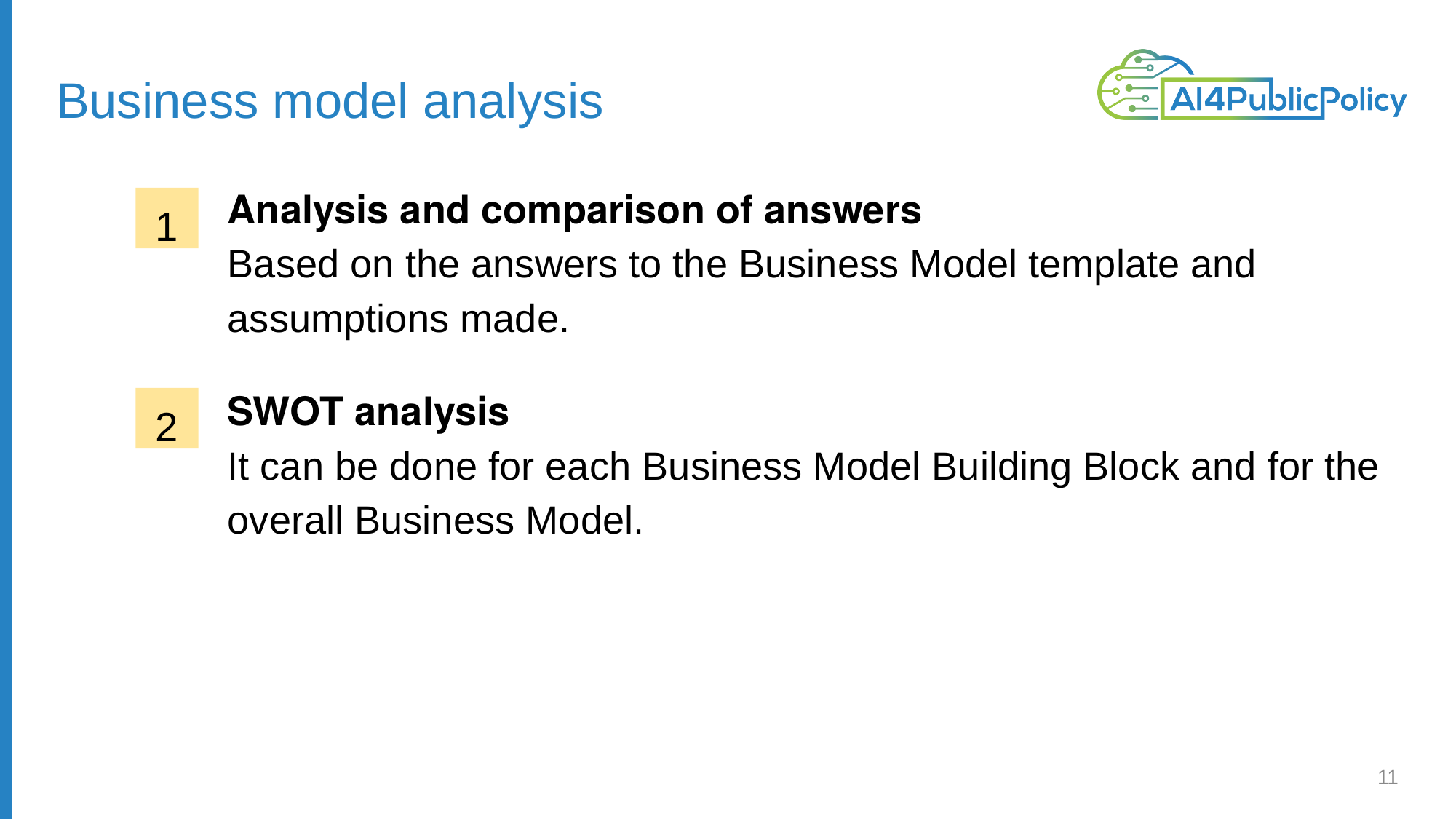

# Business model analysis
Analysis and comparison of answers
Based on the answers to the Business Model template and assumptions made.

1
SWOT analysis
It can be done for each Business Model Building Block and for the overall Business Model.

2
11